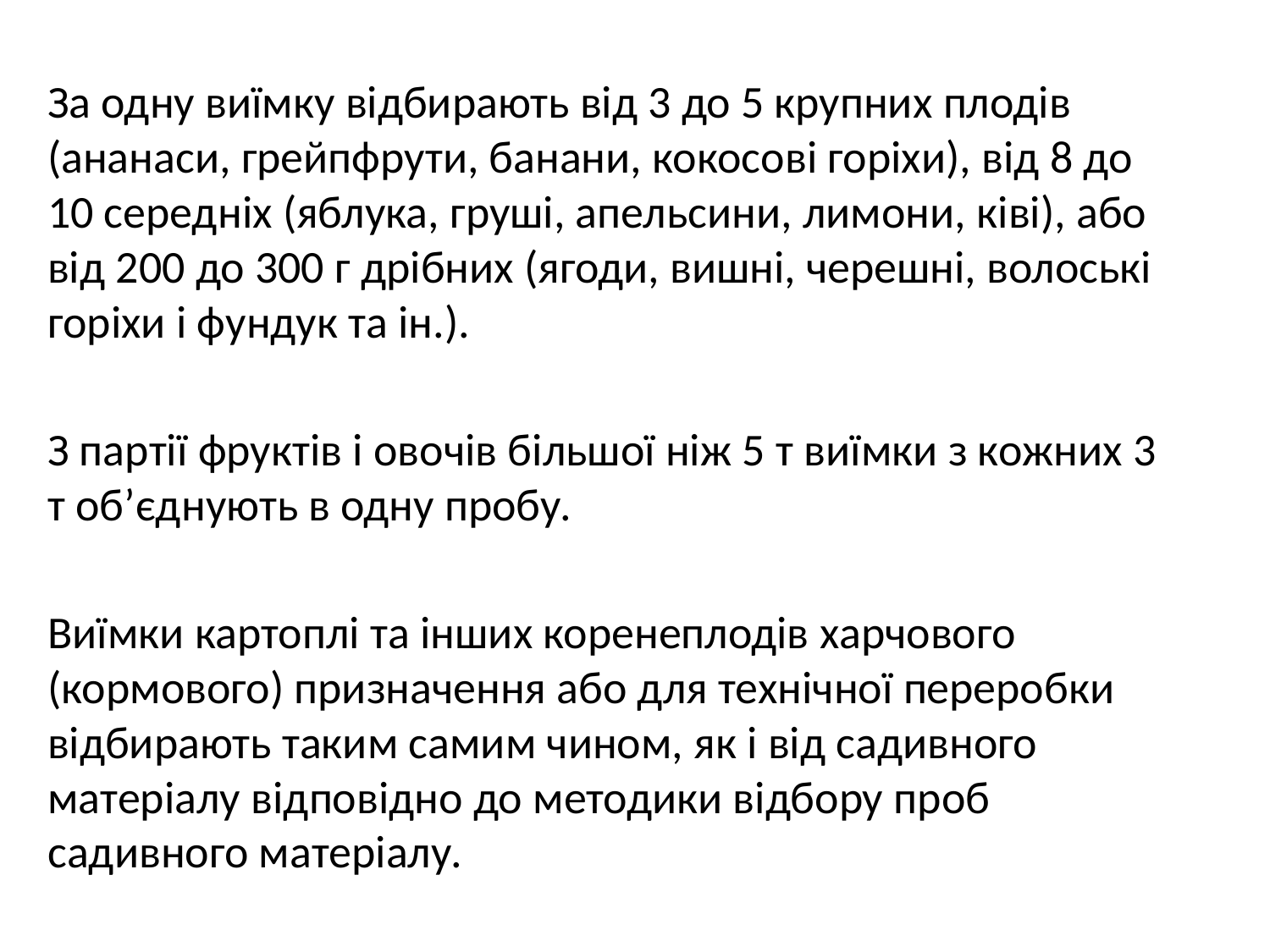

За одну виїмку відбирають від 3 до 5 крупних плодів (ананаси, грейпфрути, банани, кокосові горіхи), від 8 до 10 середніх (яблука, груші, апельсини, лимони, ківі), або від 200 до 300 г дрібних (ягоди, вишні, черешні, волоські горіхи і фундук та ін.).

З партії фруктів і овочів більшої ніж 5 т виїмки з кожних 3 т об’єднують в одну пробу.

Виїмки картоплі та інших коренеплодів харчового (кормового) призначення або для технічної переробки відбирають таким самим чином, як і від садивного матеріалу відповідно до методики відбору проб садивного матеріалу.